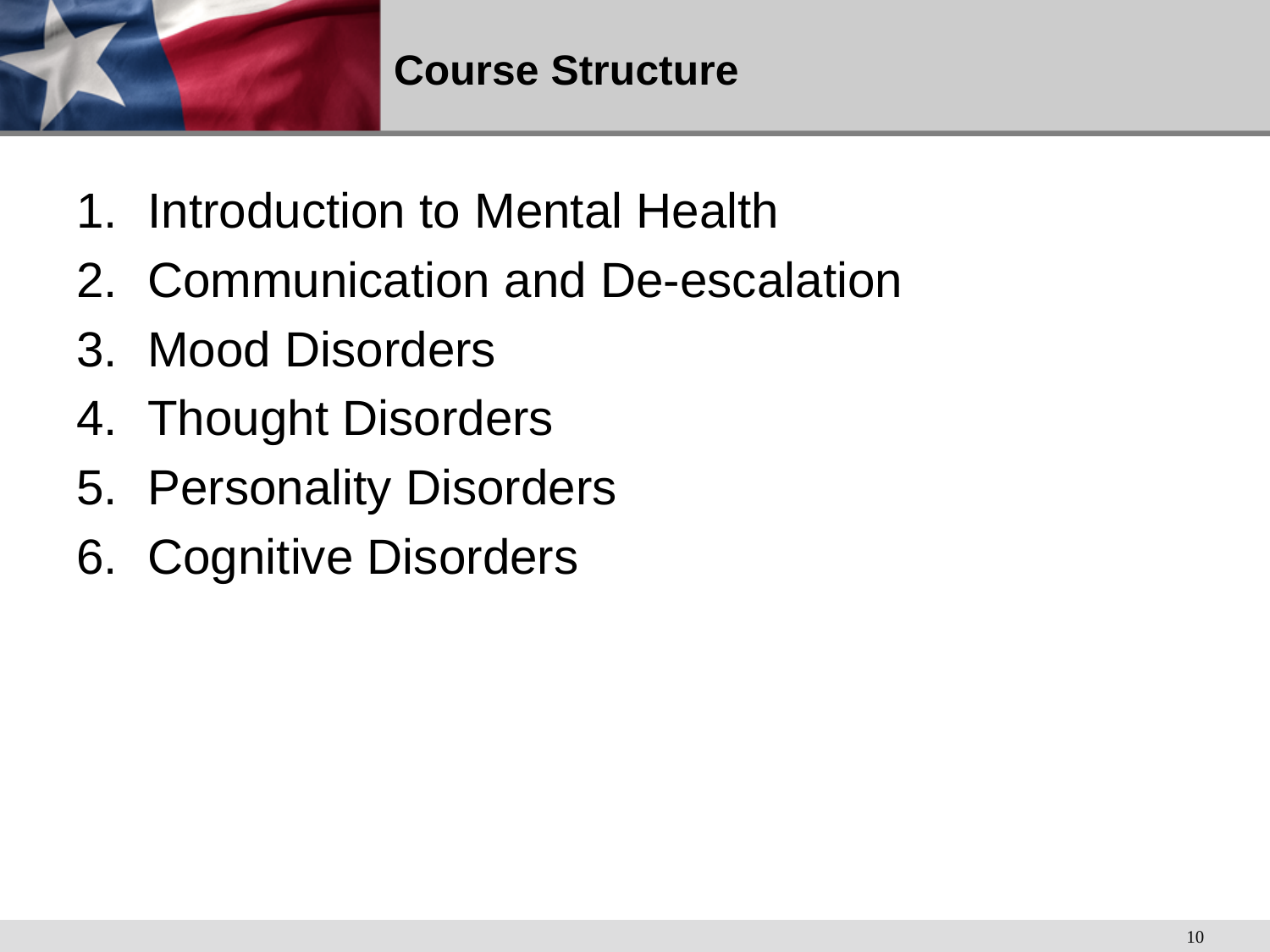

# Course Structure
Introduction to Mental Health
Communication and De-escalation
Mood Disorders
Thought Disorders
Personality Disorders
Cognitive Disorders
10